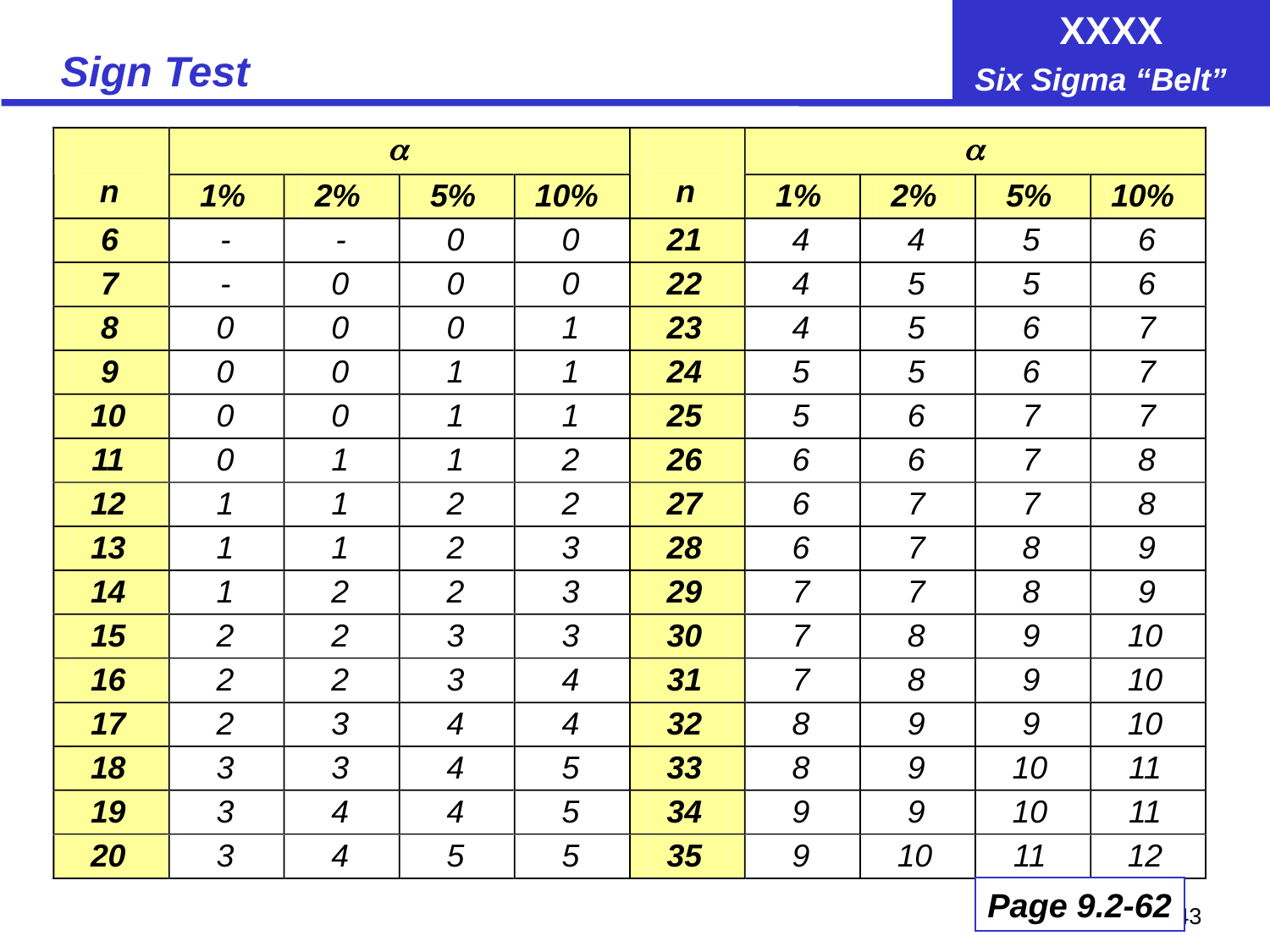

# Sign Test

α
α

n

n

1%

2%

5%

10%

1%

2%

5%

10%

6

-

-

0

0

21

4

4

5

6

7

-

0

0

0

22

4

5

5

6

8

0

0

0

1

23

4

5

6

7

9

0

0

1

1

24

5

5

6

7

10

0

0

1

1

25

5

6

7

7

11

0

1

1

2

26

6

6

7

8

12

1

1

2

2

27

6

7

7

8

13

1

1

2

3

28

6

7

8

9

14

1

2

2

3

29

7

7

8

9

15

2

2

3

3

30

7

8

9

10

16

2

2

3

4

31

7

8

9

10

17

2

3

4

4

32

8

9

9

10

18

3

3

4

5

33

8

9

10

11

19

3

4

4

5

34

9

9

10

11

20

3

4

5

5

35

9

10

11

12

Page 9.2-62